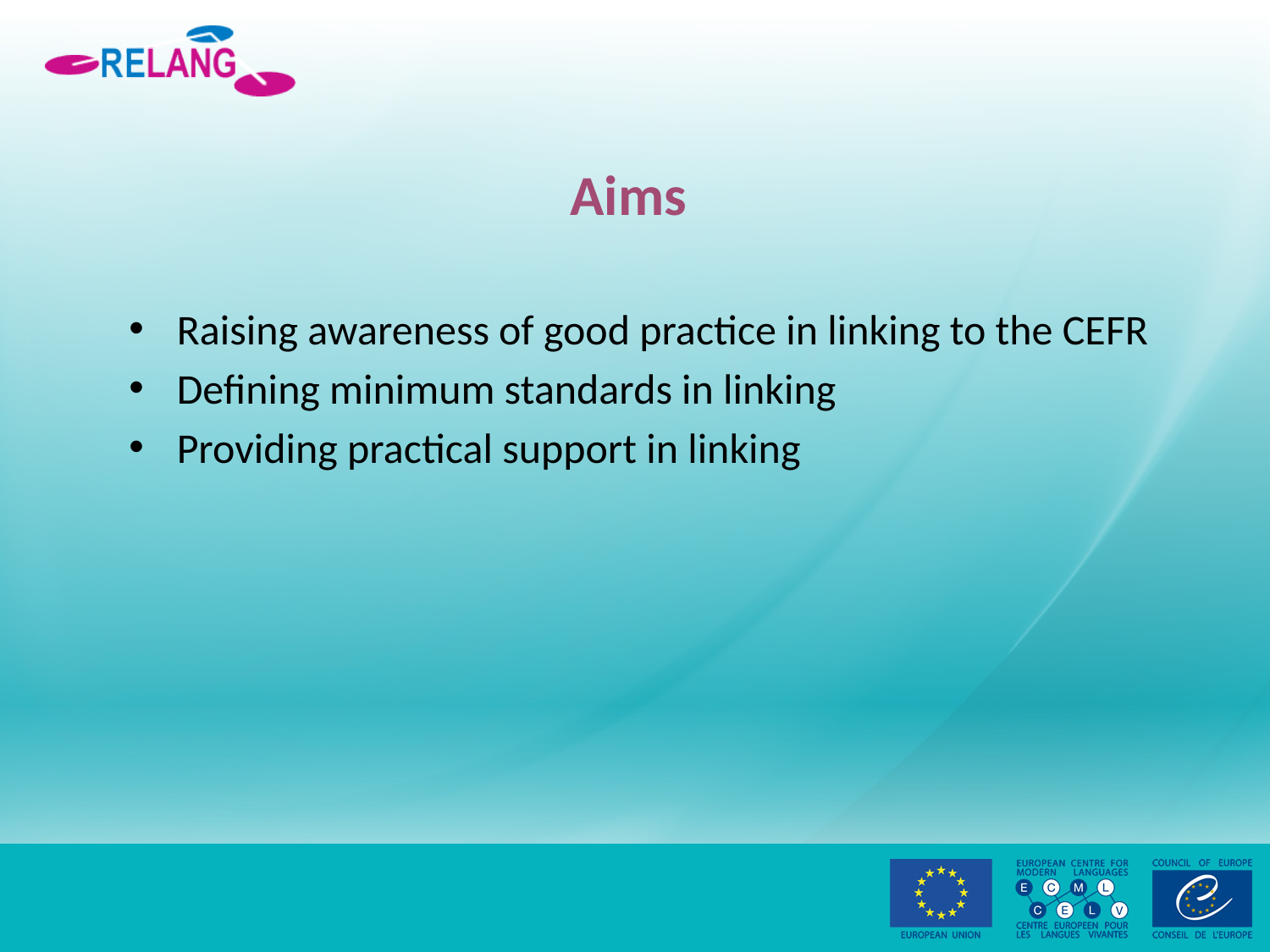

# Aims
Raising awareness of good practice in linking to the CEFR
Defining minimum standards in linking
Providing practical support in linking